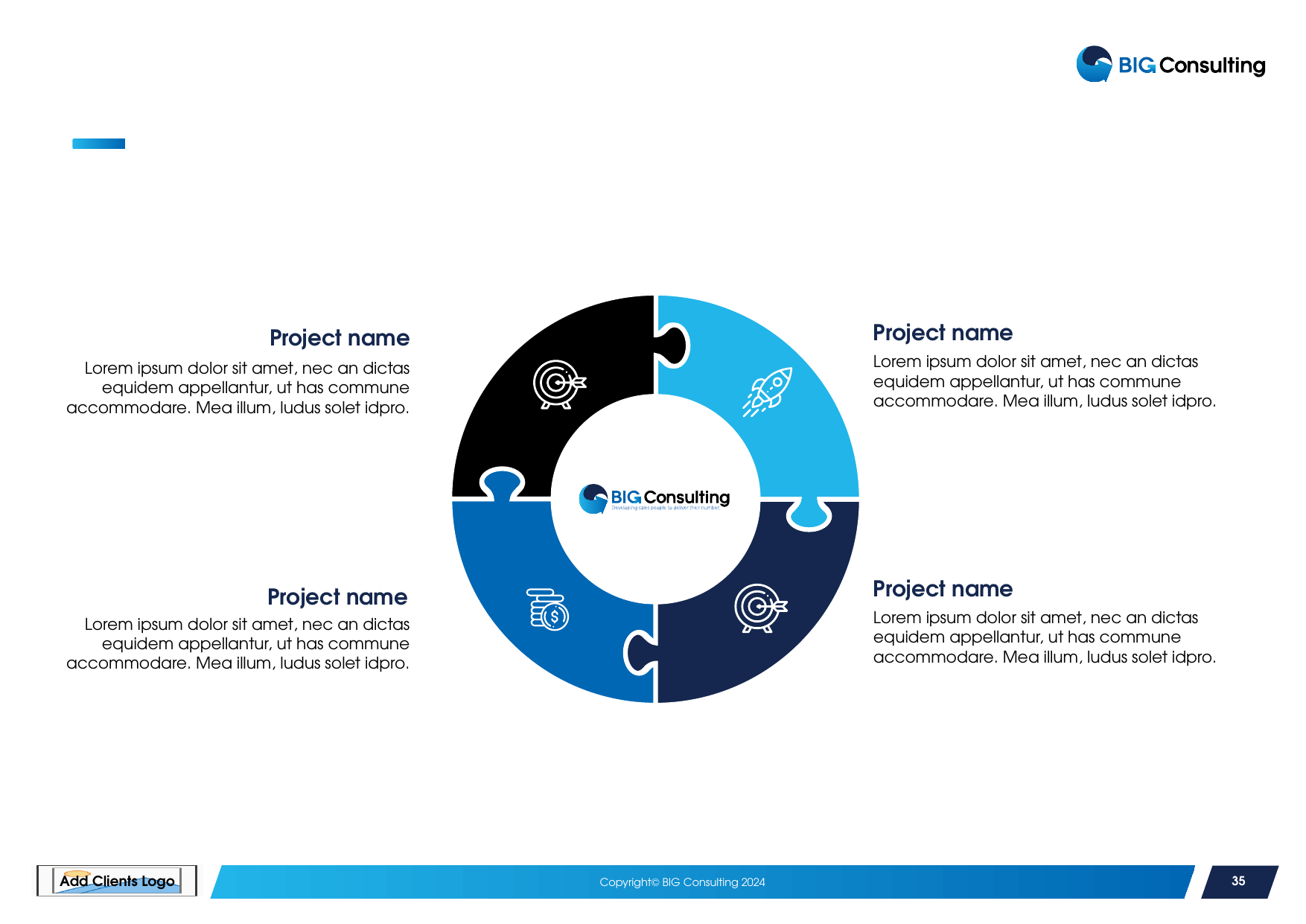

Project name
Lorem ipsum dolor sit amet, nec an dictas equidem appellantur, ut has commune accommodare. Mea illum, ludus solet idpro.
Project name
Lorem ipsum dolor sit amet, nec an dictas equidem appellantur, ut has commune accommodare. Mea illum, ludus solet idpro.

Project name
Lorem ipsum dolor sit amet, nec an dictas equidem appellantur, ut has commune accommodare. Mea illum, ludus solet idpro.
Project name
Lorem ipsum dolor sit amet, nec an dictas equidem appellantur, ut has commune accommodare. Mea illum, ludus solet idpro.

35